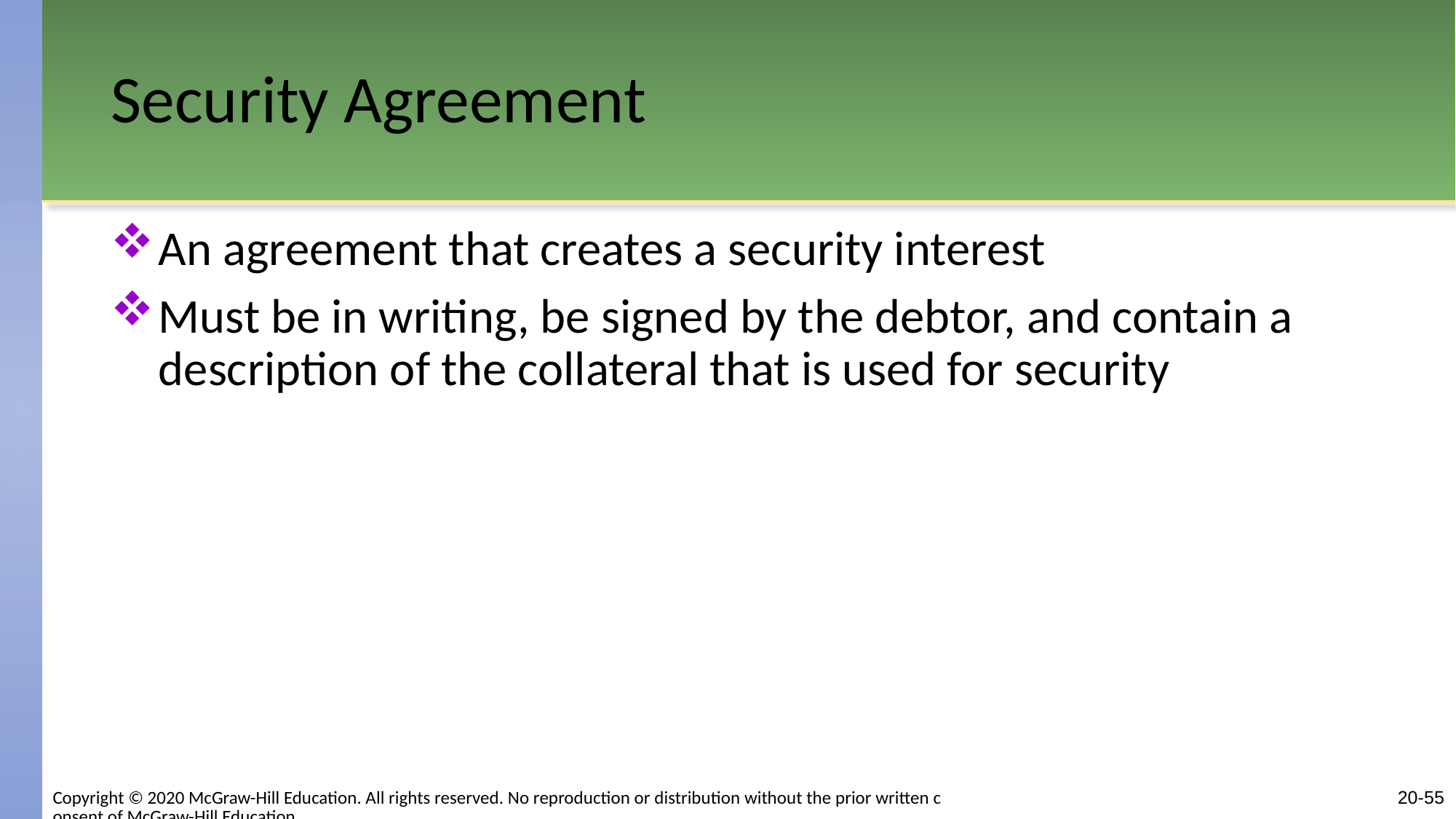

# Security Agreement
An agreement that creates a security interest
Must be in writing, be signed by the debtor, and contain a description of the collateral that is used for security

Copyright © 2020 McGraw-Hill Education. All rights reserved. No reproduction or distribution without the prior written consent of McGraw-Hill Education.
20-55